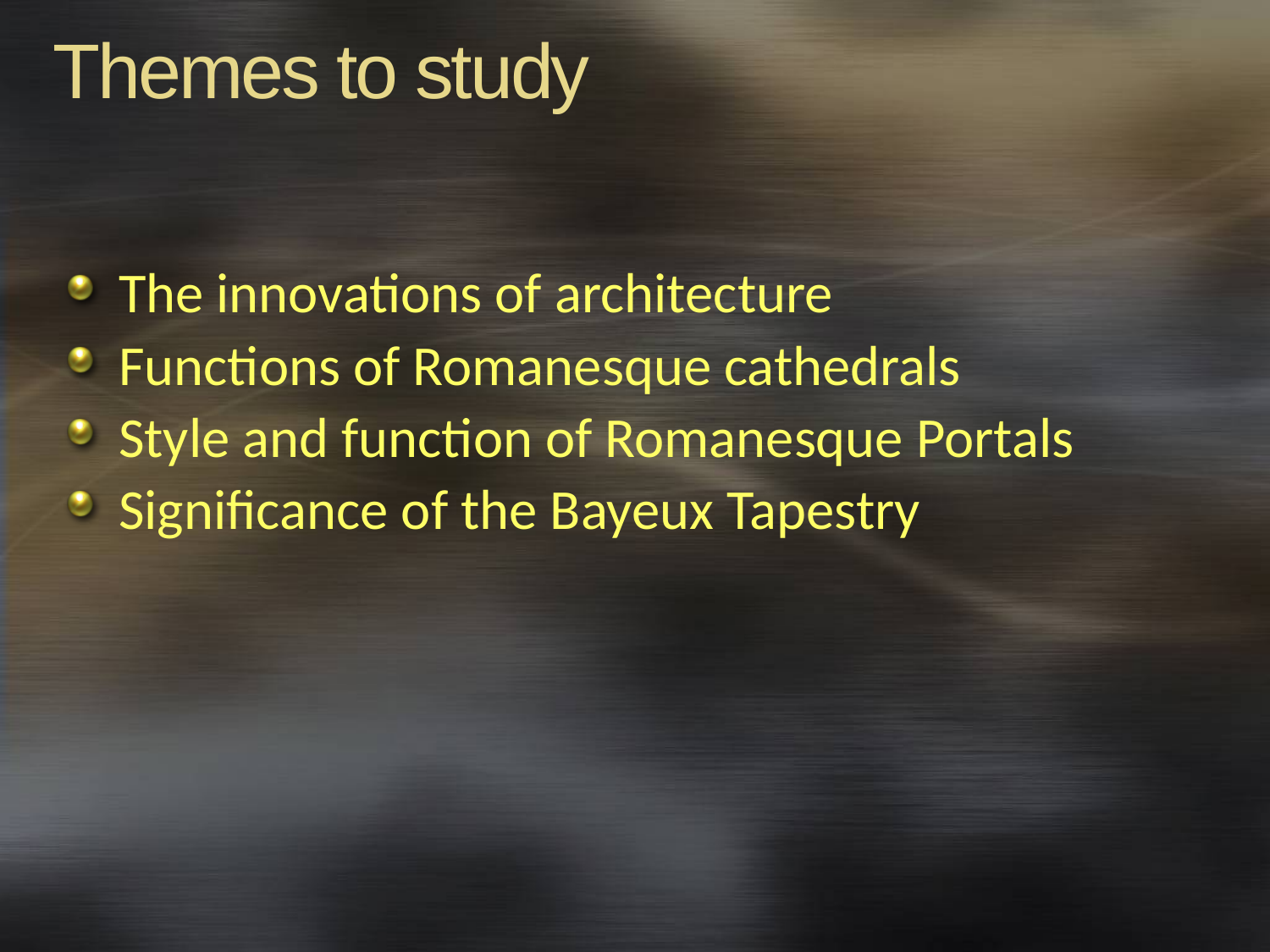

# Themes to study
The innovations of architecture
Functions of Romanesque cathedrals
Style and function of Romanesque Portals
Significance of the Bayeux Tapestry